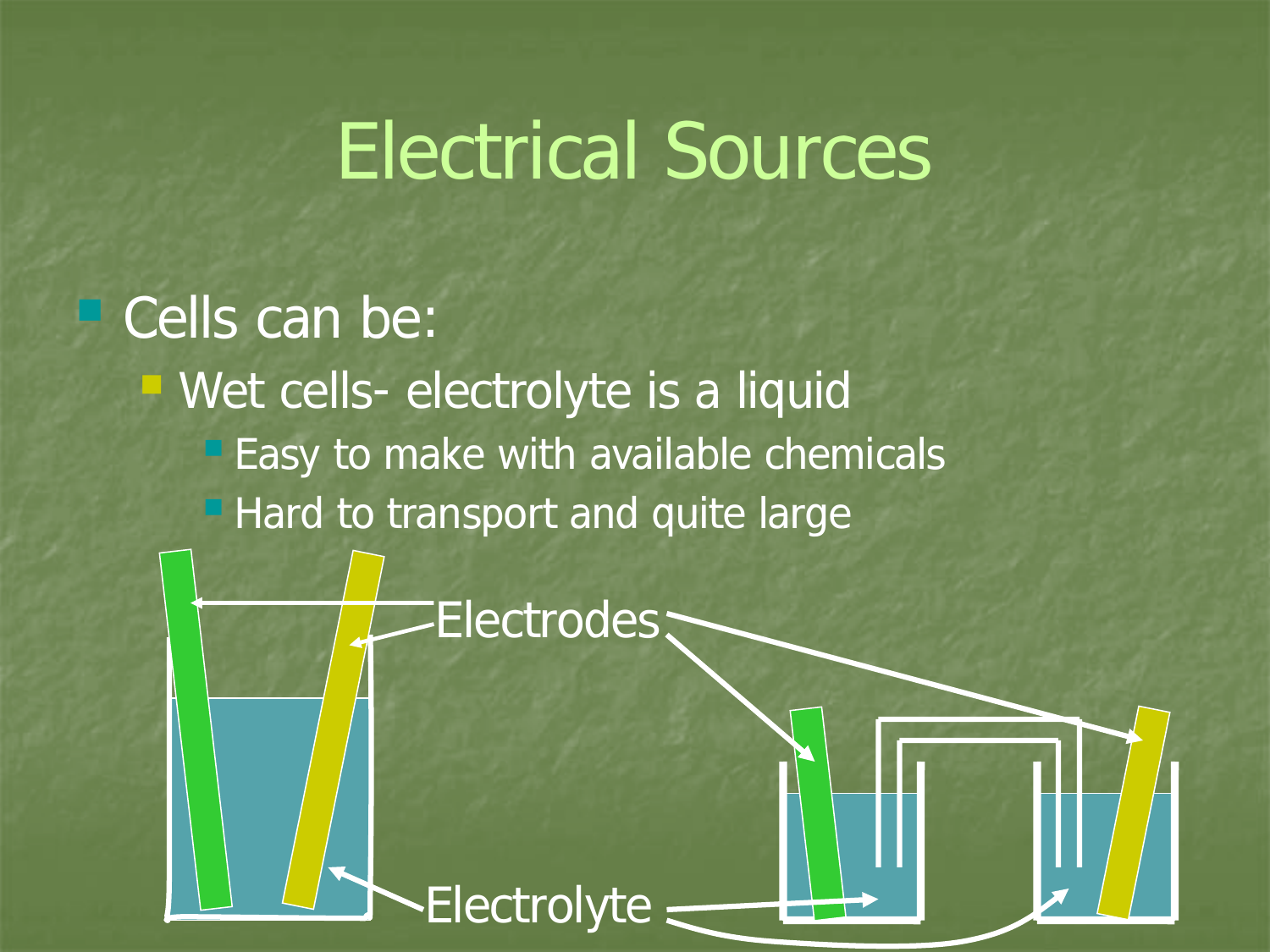

# Electrical Sources
Cells can be:
Wet cells- electrolyte is a liquid
Easy to make with available chemicals
Hard to transport and quite large
Electrodes

Electrolyte